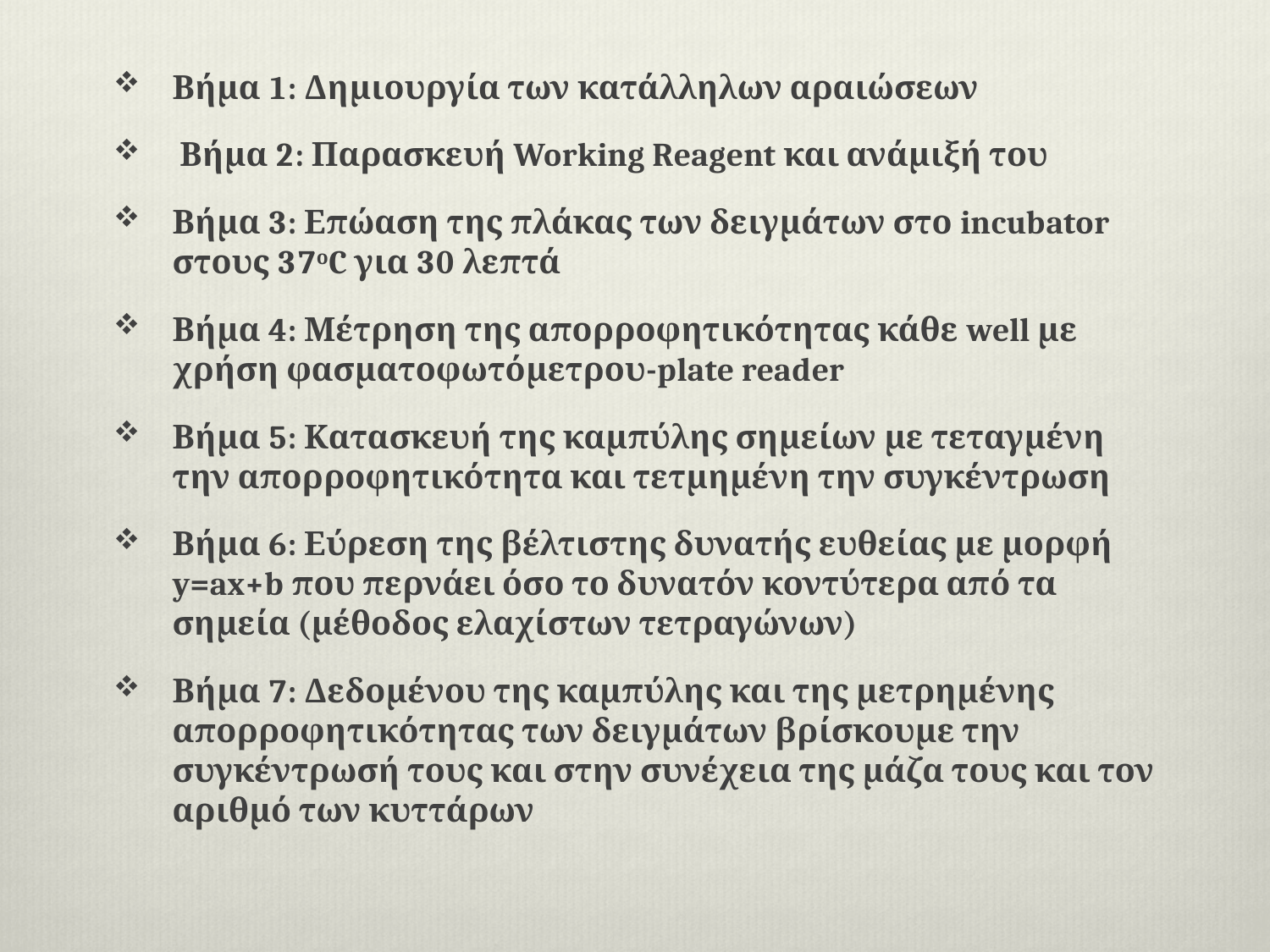

Βήμα 1: Δημιουργία των κατάλληλων αραιώσεων
 Βήμα 2: Παρασκευή Working Reagent και ανάμιξή του
Βήμα 3: Επώαση της πλάκας των δειγμάτων στο incubator στους 37οC για 30 λεπτά
Βήμα 4: Μέτρηση της απορροφητικότητας κάθε well με χρήση φασματοφωτόμετρου-plate reader
Βήμα 5: Κατασκευή της καμπύλης σημείων με τεταγμένη την απορροφητικότητα και τετμημένη την συγκέντρωση
Βήμα 6: Εύρεση της βέλτιστης δυνατής ευθείας με μορφή y=ax+b που περνάει όσο το δυνατόν κοντύτερα από τα σημεία (μέθοδος ελαχίστων τετραγώνων)
Βήμα 7: Δεδομένου της καμπύλης και της μετρημένης απορροφητικότητας των δειγμάτων βρίσκουμε την συγκέντρωσή τους και στην συνέχεια της μάζα τους και τον αριθμό των κυττάρων